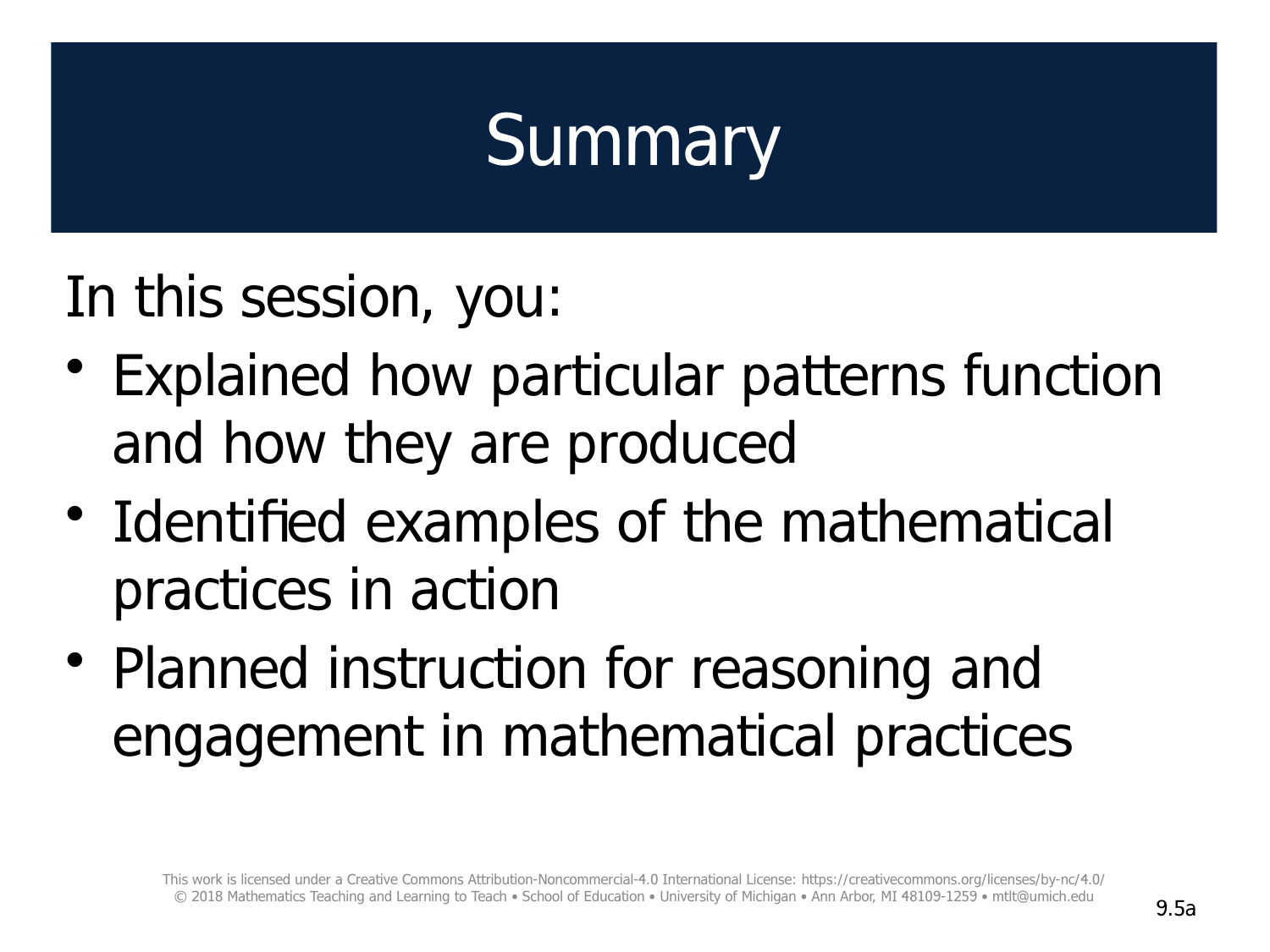

# Summary
In this session, you:
Explained how particular patterns function and how they are produced
Identified examples of the mathematical practices in action
Planned instruction for reasoning and engagement in mathematical practices
This work is licensed under a Creative Commons Attribution-Noncommercial-4.0 International License: https://creativecommons.org/licenses/by-nc/4.0/
© 2018 Mathematics Teaching and Learning to Teach • School of Education • University of Michigan • Ann Arbor, MI 48109-1259 • mtlt@umich.edu
9.5a